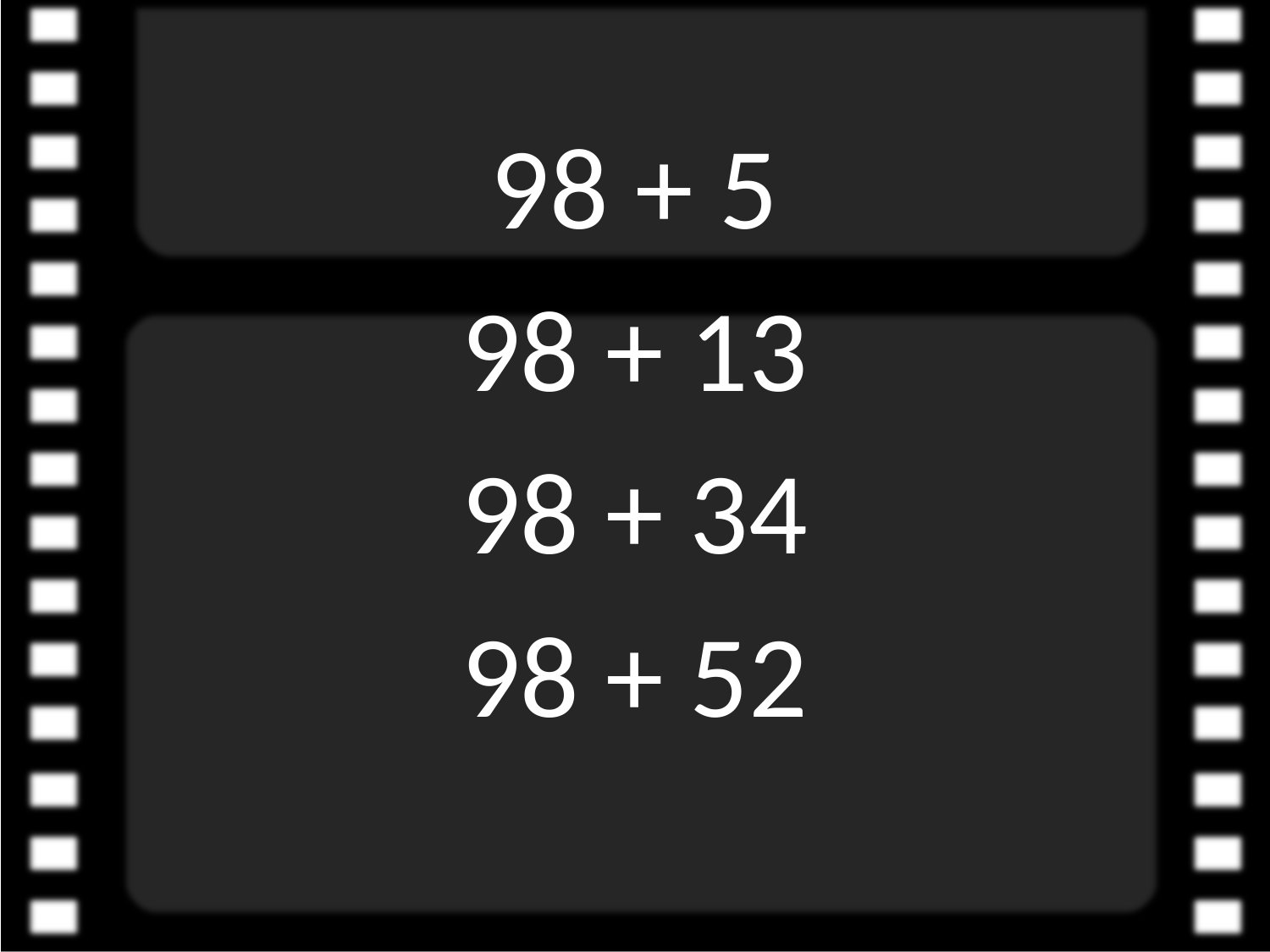

98 + 5
98 + 13
98 + 34
98 + 52